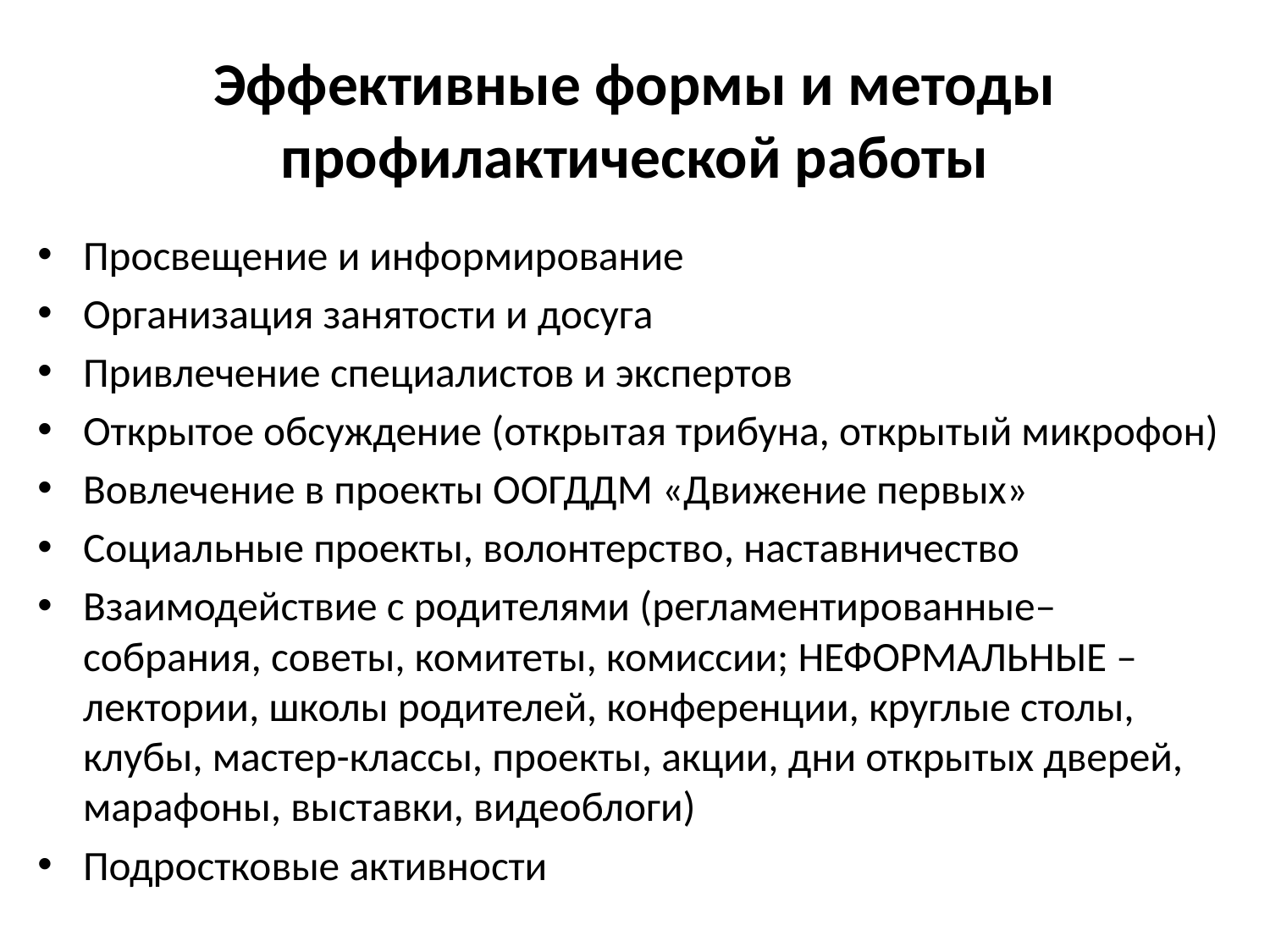

# Эффективные формы и методы профилактической работы
Просвещение и информирование
Организация занятости и досуга
Привлечение специалистов и экспертов
Открытое обсуждение (открытая трибуна, открытый микрофон)
Вовлечение в проекты ООГДДМ «Движение первых»
Социальные проекты, волонтерство, наставничество
Взаимодействие с родителями (регламентированные– собрания, советы, комитеты, комиссии; НЕФОРМАЛЬНЫЕ – лектории, школы родителей, конференции, круглые столы, клубы, мастер-классы, проекты, акции, дни открытых дверей, марафоны, выставки, видеоблоги)
Подростковые активности